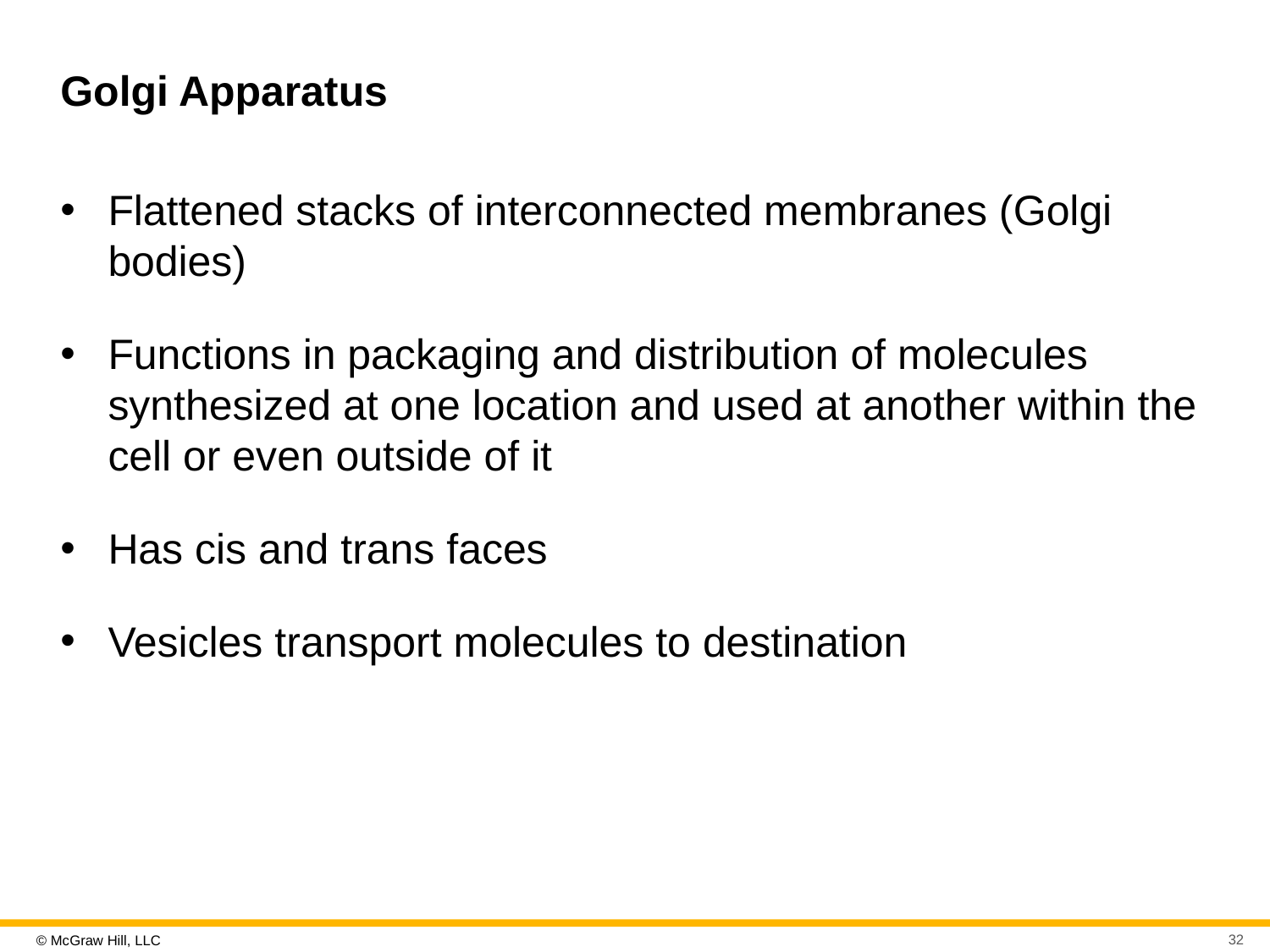

# Golgi Apparatus
Flattened stacks of interconnected membranes (Golgi bodies)
Functions in packaging and distribution of molecules synthesized at one location and used at another within the cell or even outside of it
Has cis and trans faces
Vesicles transport molecules to destination
32